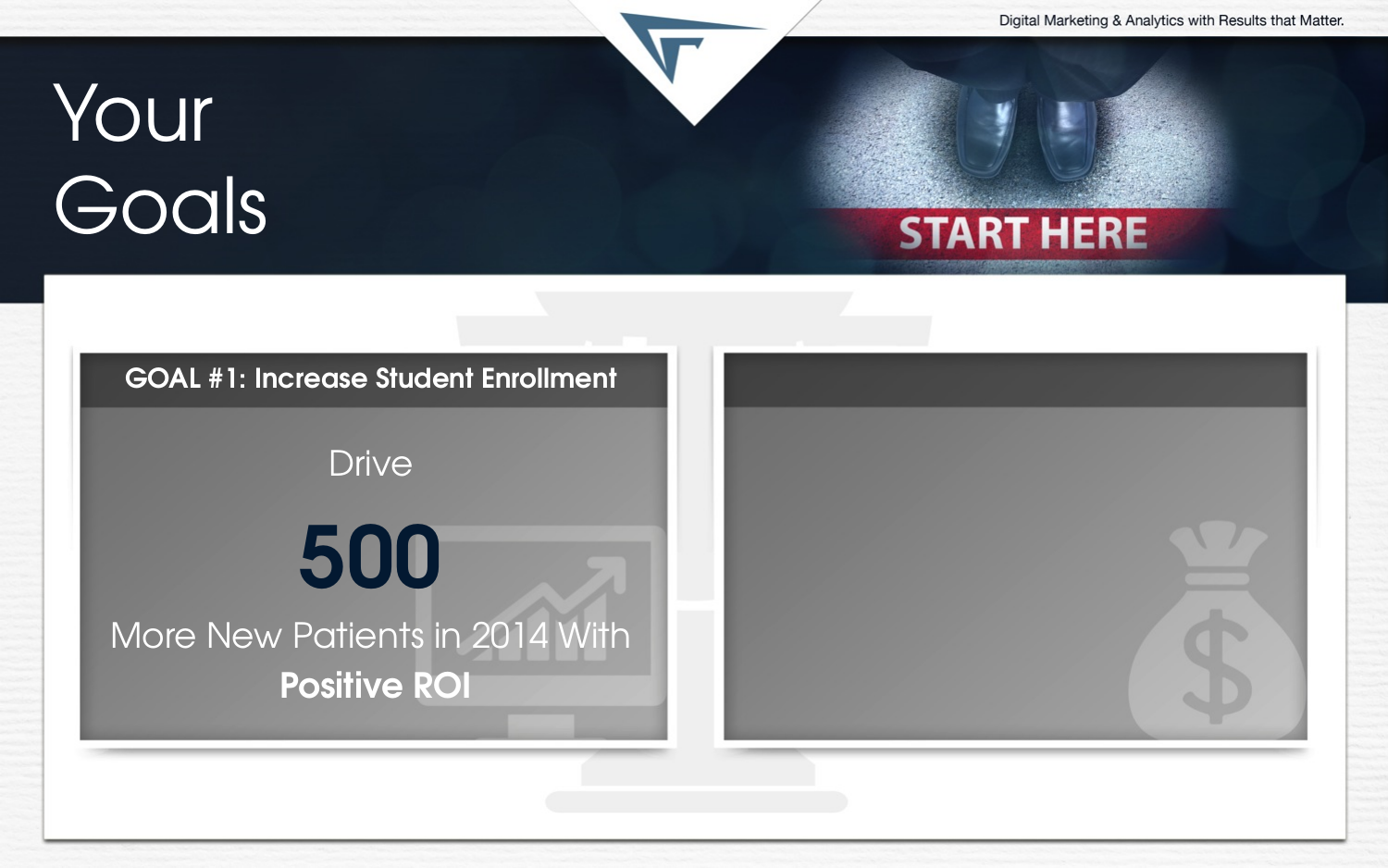

# Your Goals
GOAL #1: Increase Student Enrollment
Drive
500
More New Patients in 2014 With
 Positive ROI